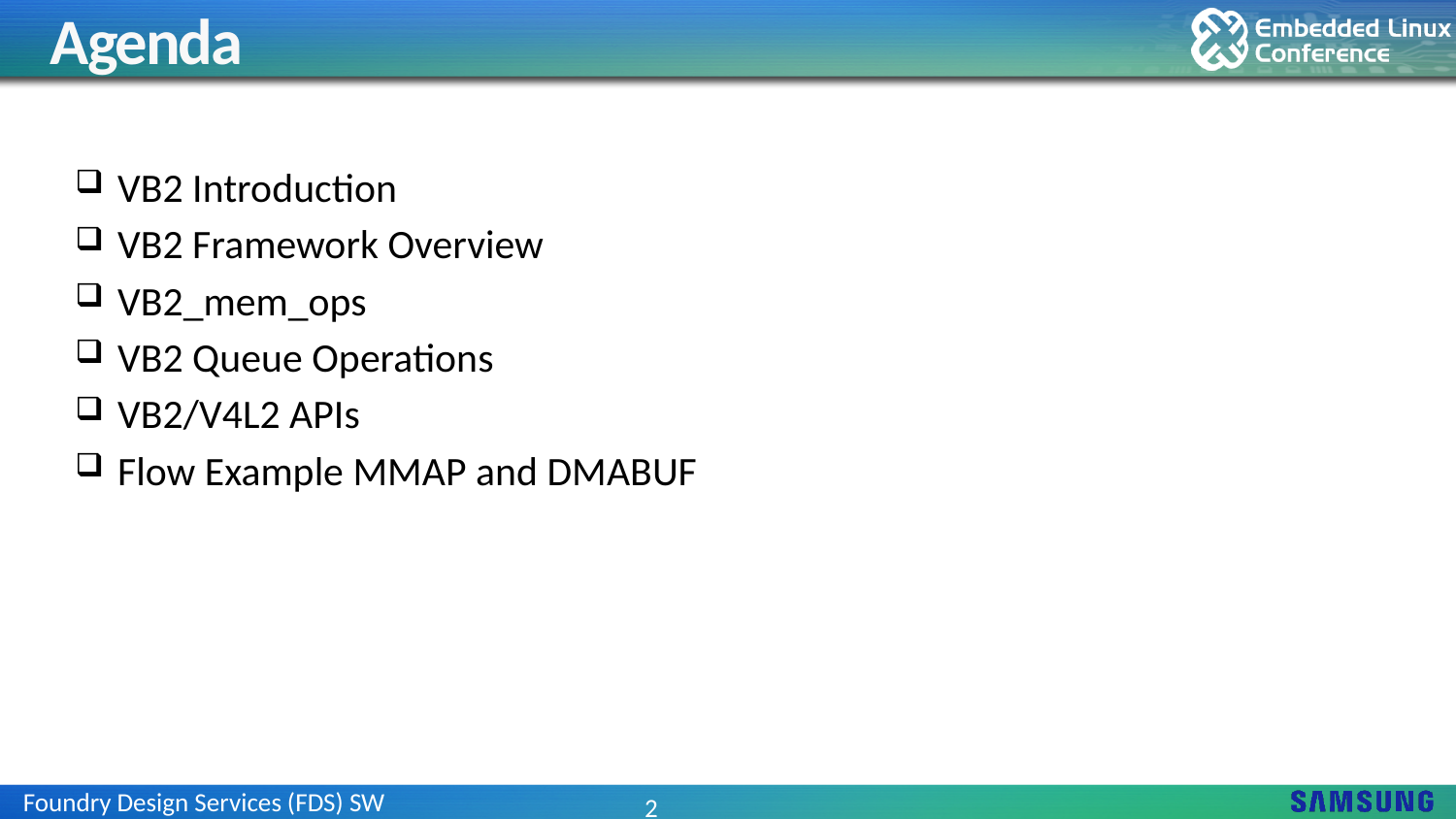

# Agenda
VB2 Introduction
VB2 Framework Overview
VB2_mem_ops
VB2 Queue Operations
VB2/V4L2 APIs
Flow Example MMAP and DMABUF